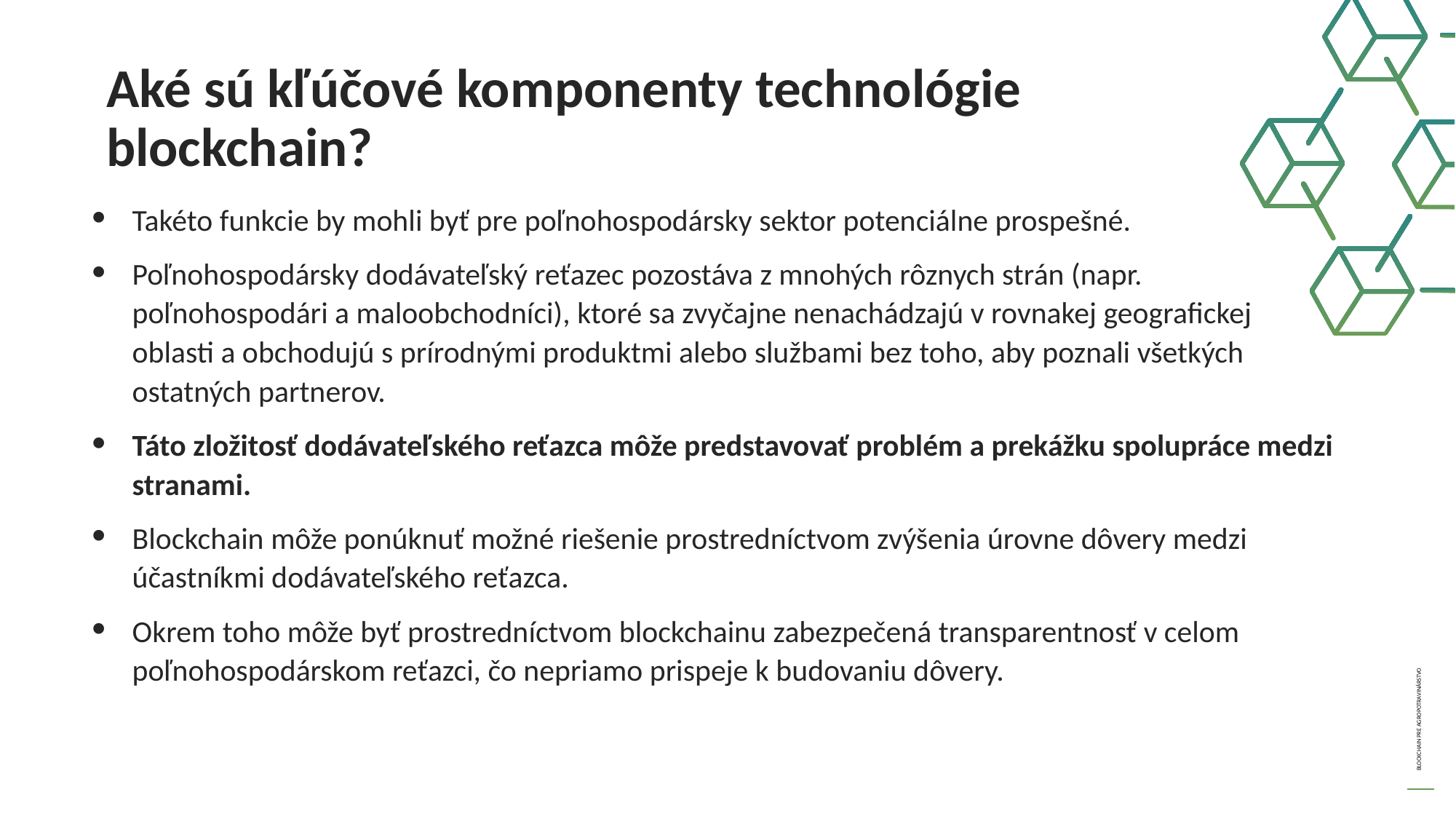

Aké sú kľúčové komponenty technológie blockchain?
Takéto funkcie by mohli byť pre poľnohospodársky sektor potenciálne prospešné.
Poľnohospodársky dodávateľský reťazec pozostáva z mnohých rôznych strán (napr. poľnohospodári a maloobchodníci), ktoré sa zvyčajne nenachádzajú v rovnakej geografickej oblasti a obchodujú s prírodnými produktmi alebo službami bez toho, aby poznali všetkých ostatných partnerov.
Táto zložitosť dodávateľského reťazca môže predstavovať problém a prekážku spolupráce medzi stranami.
Blockchain môže ponúknuť možné riešenie prostredníctvom zvýšenia úrovne dôvery medzi účastníkmi dodávateľského reťazca.
Okrem toho môže byť prostredníctvom blockchainu zabezpečená transparentnosť v celom poľnohospodárskom reťazci, čo nepriamo prispeje k budovaniu dôvery.